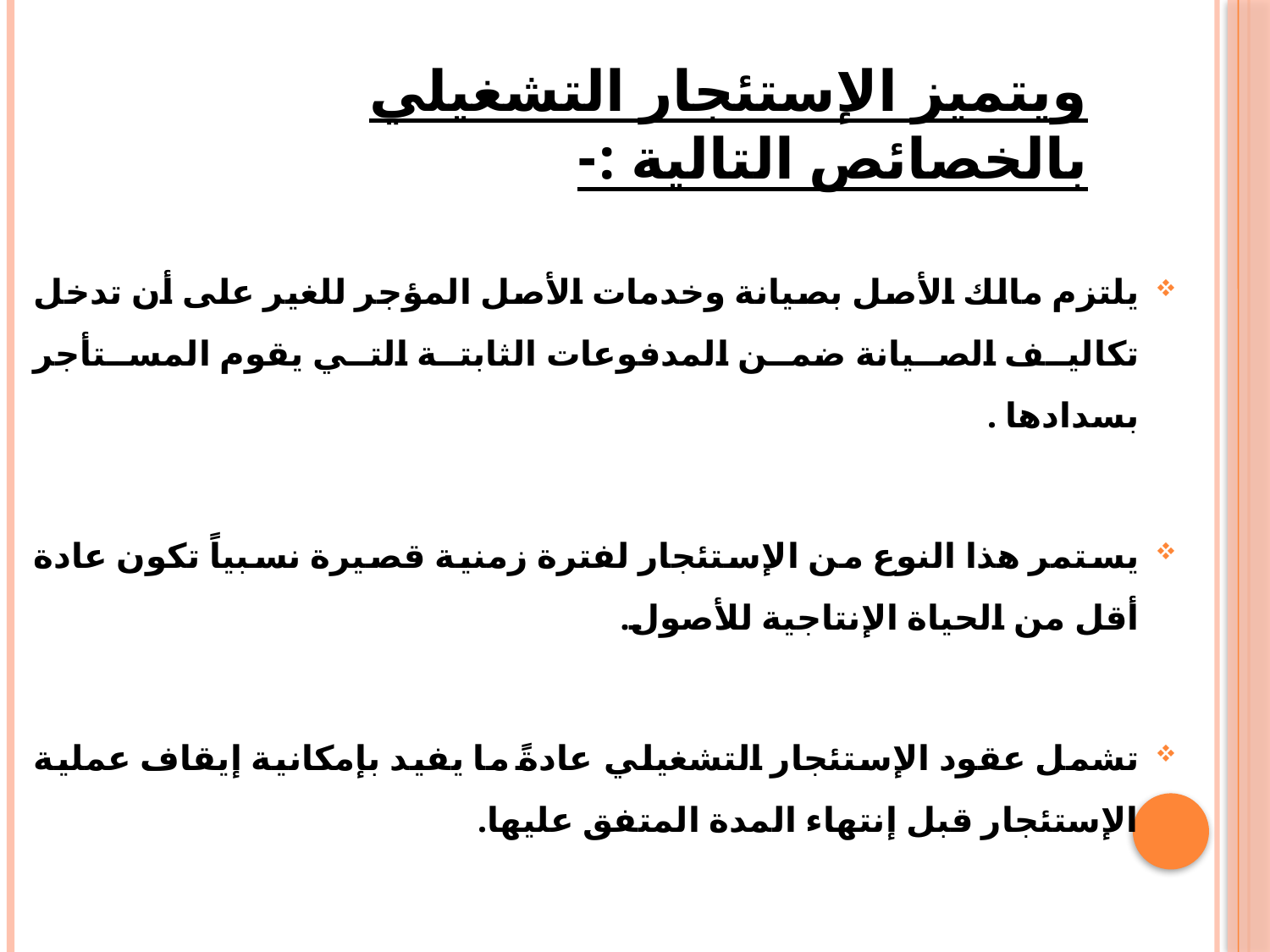

# ويتميز الإستئجار التشغيلي بالخصائص التالية :-
يلتزم مالك الأصل بصيانة وخدمات الأصل المؤجر للغير على أن تدخل تكاليف الصيانة ضمن المدفوعات الثابتة التي يقوم المستأجر بسدادها .

يستمر هذا النوع من الإستئجار لفترة زمنية قصيرة نسبياً تكون عادة أقل من الحياة الإنتاجية للأصول.

تشمل عقود الإستئجار التشغيلي عادةً ما يفيد بإمكانية إيقاف عملية الإستئجار قبل إنتهاء المدة المتفق عليها.